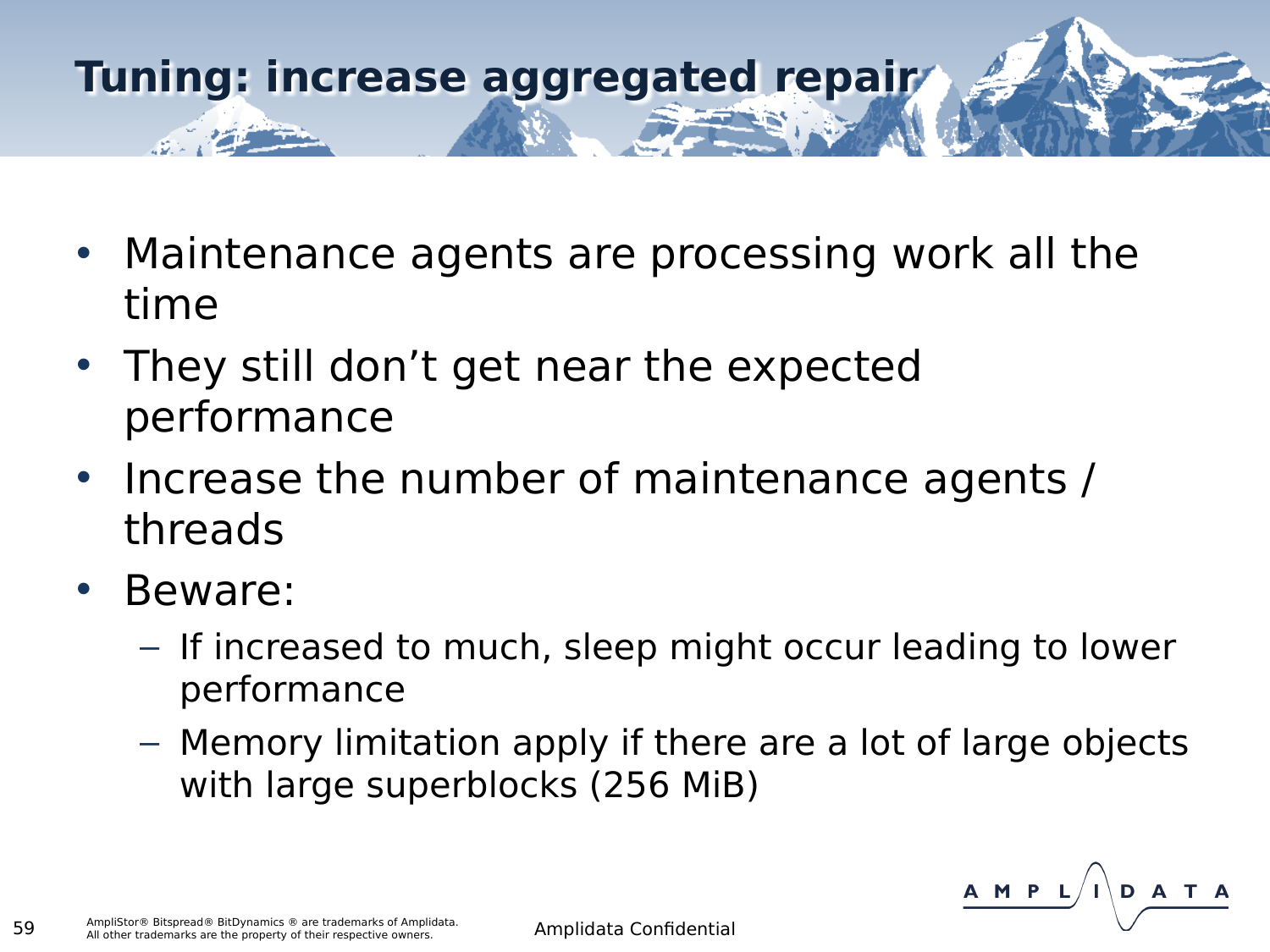

# Tuning: increase aggregated repair
Maintenance agents are processing work all the time
They still don’t get near the expected performance
Increase the number of maintenance agents / threads
Beware:
If increased to much, sleep might occur leading to lower performance
Memory limitation apply if there are a lot of large objects with large superblocks (256 MiB)
59
Amplidata Confidential